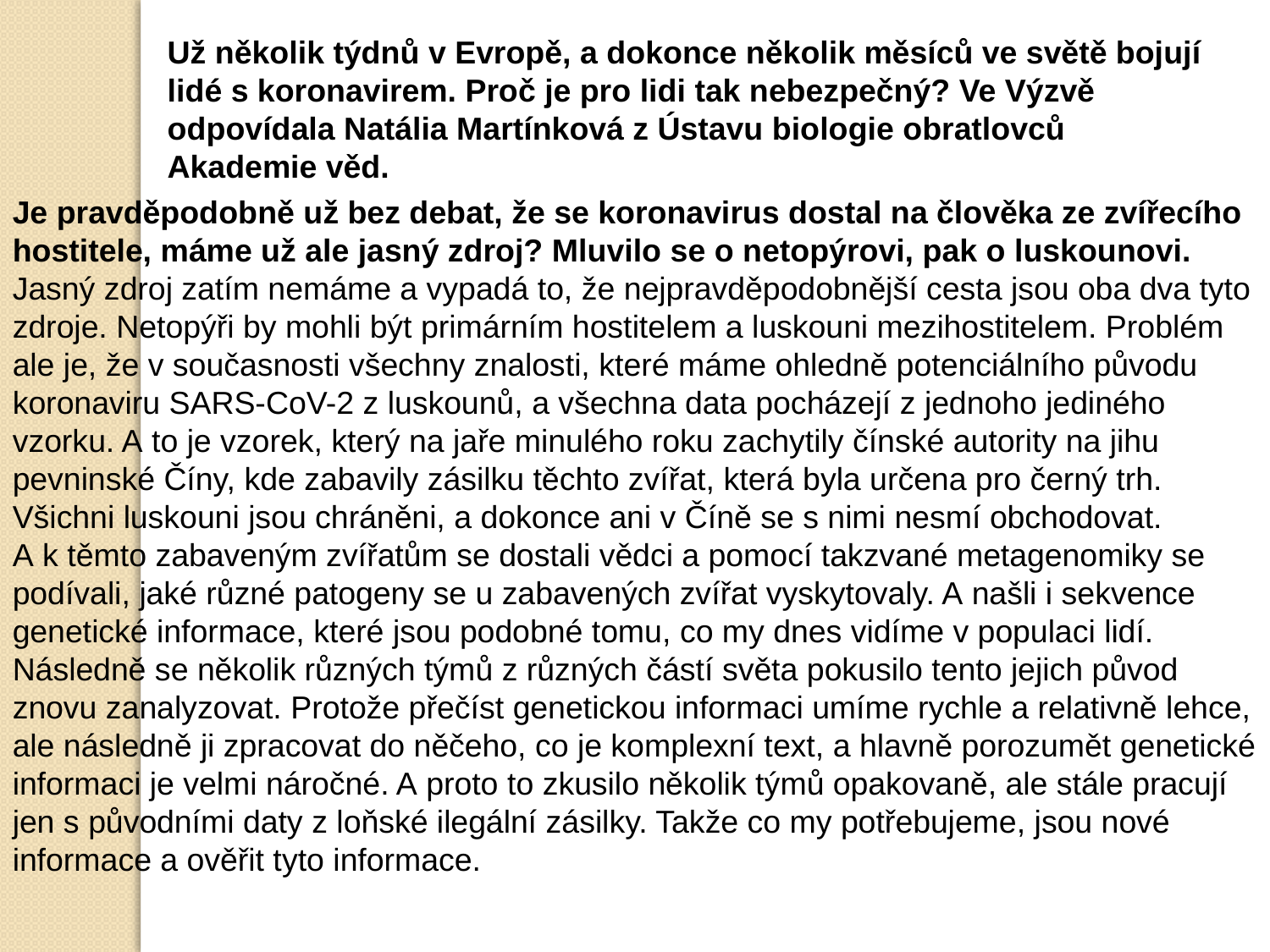

Už několik týdnů v Evropě, a dokonce několik měsíců ve světě bojují lidé s koronavirem. Proč je pro lidi tak nebezpečný? Ve Výzvě odpovídala Natália Martínková z Ústavu biologie obratlovců Akademie věd.
Je pravděpodobně už bez debat, že se koronavirus dostal na člověka ze zvířecího hostitele, máme už ale jasný zdroj? Mluvilo se o netopýrovi, pak o luskounovi.
Jasný zdroj zatím nemáme a vypadá to, že nejpravděpodobnější cesta jsou oba dva tyto zdroje. Netopýři by mohli být primárním hostitelem a luskouni mezihostitelem. Problém ale je, že v současnosti všechny znalosti, které máme ohledně potenciálního původu koronaviru SARS-CoV-2 z luskounů, a všechna data pocházejí z jednoho jediného vzorku. A to je vzorek, který na jaře minulého roku zachytily čínské autority na jihu pevninské Číny, kde zabavily zásilku těchto zvířat, která byla určena pro černý trh. Všichni luskouni jsou chráněni, a dokonce ani v Číně se s nimi nesmí obchodovat. A k těmto zabaveným zvířatům se dostali vědci a pomocí takzvané metagenomiky se podívali, jaké různé patogeny se u zabavených zvířat vyskytovaly. A našli i sekvence genetické informace, které jsou podobné tomu, co my dnes vidíme v populaci lidí. Následně se několik různých týmů z různých částí světa pokusilo tento jejich původ znovu zanalyzovat. Protože přečíst genetickou informaci umíme rychle a relativně lehce, ale následně ji zpracovat do něčeho, co je komplexní text, a hlavně porozumět genetické informaci je velmi náročné. A proto to zkusilo několik týmů opakovaně, ale stále pracují jen s původními daty z loňské ilegální zásilky. Takže co my potřebujeme, jsou nové informace a ověřit tyto informace.